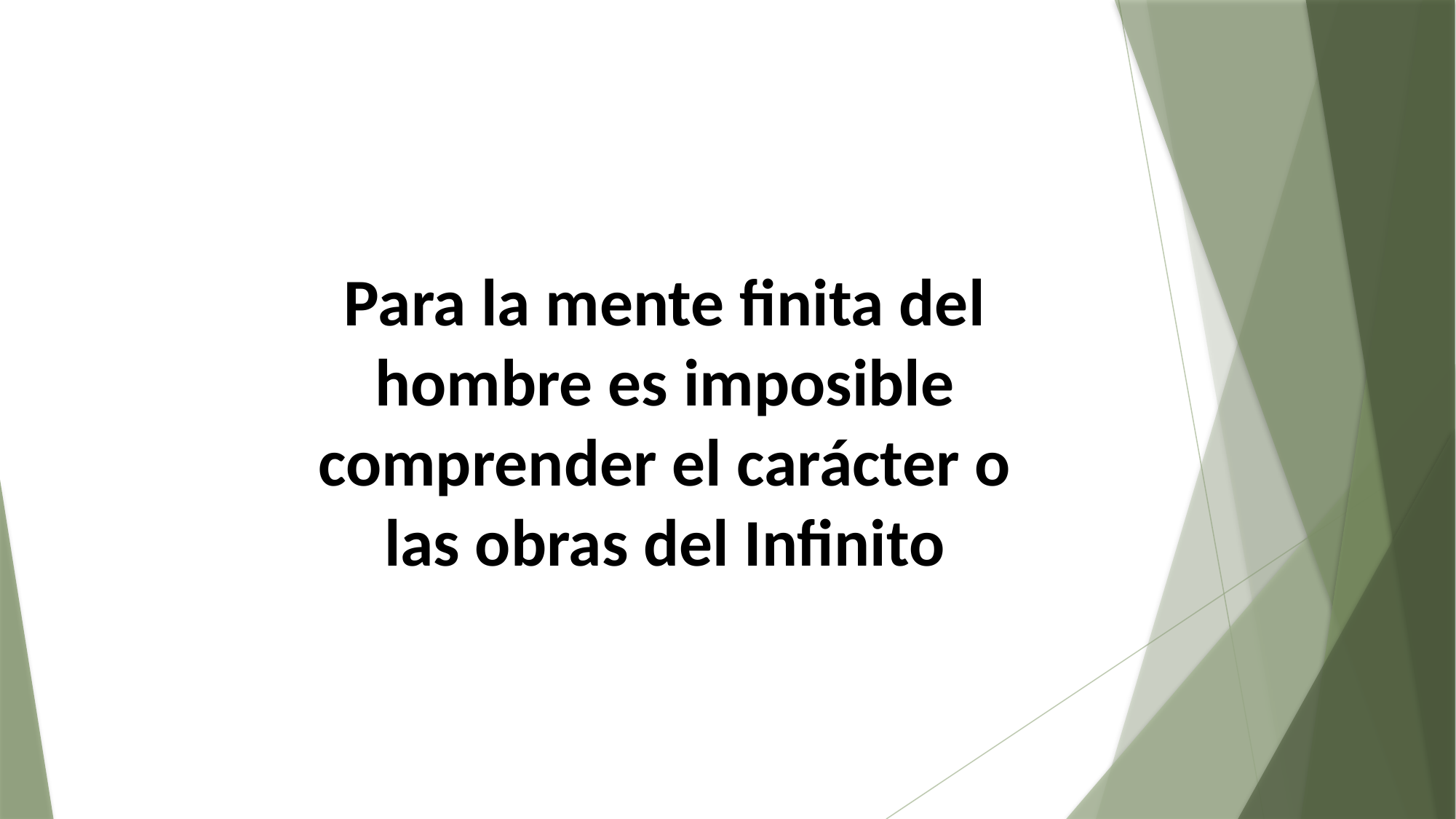

Para la mente finita del hombre es imposible comprender el carácter o las obras del Infinito